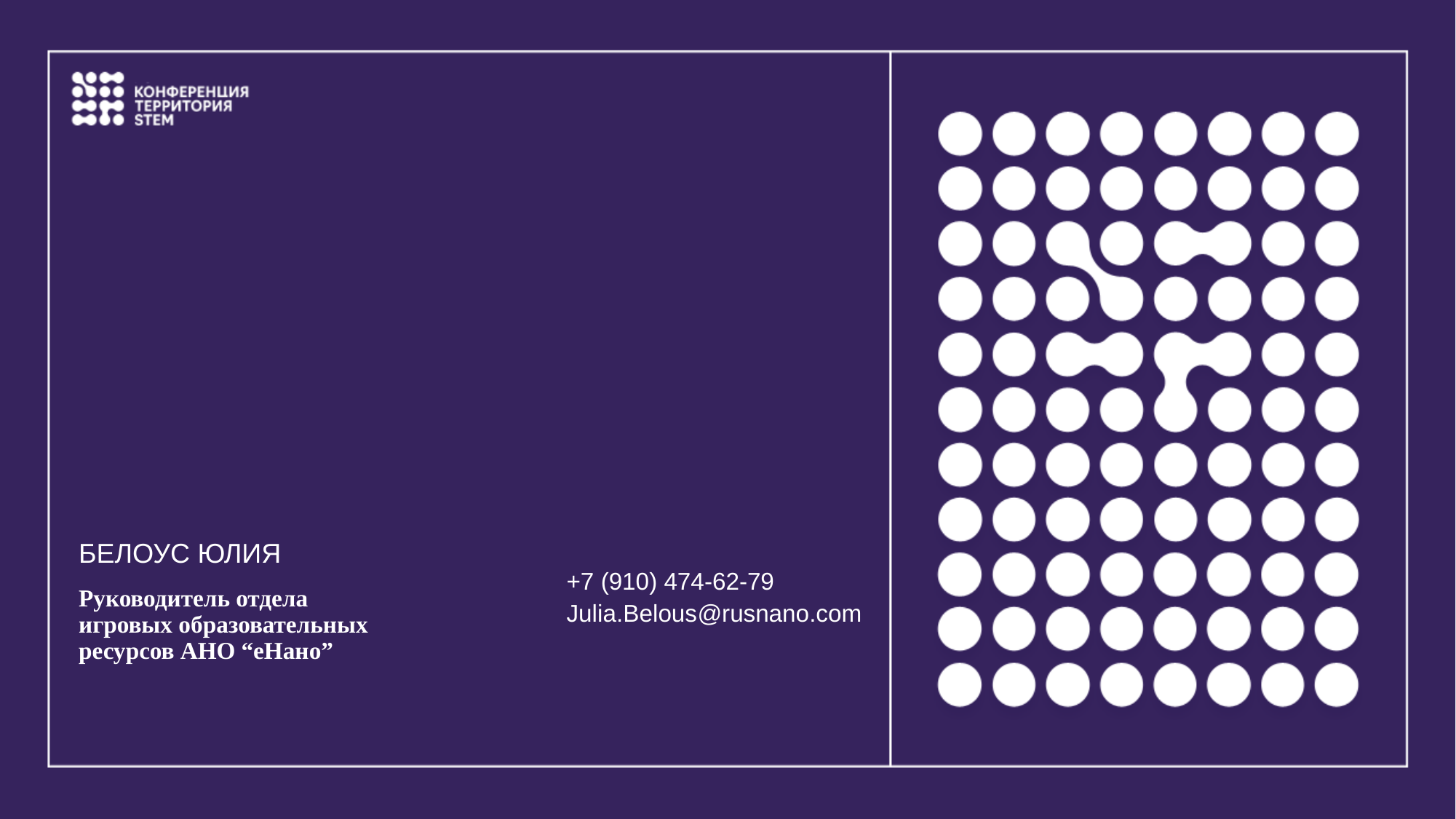

#
БЕЛОУС ЮЛИЯ
+7 (910) 474-62-79
Руководитель отдела игровых образовательных ресурсов АНО “еНано”
Julia.Belous@rusnano.com